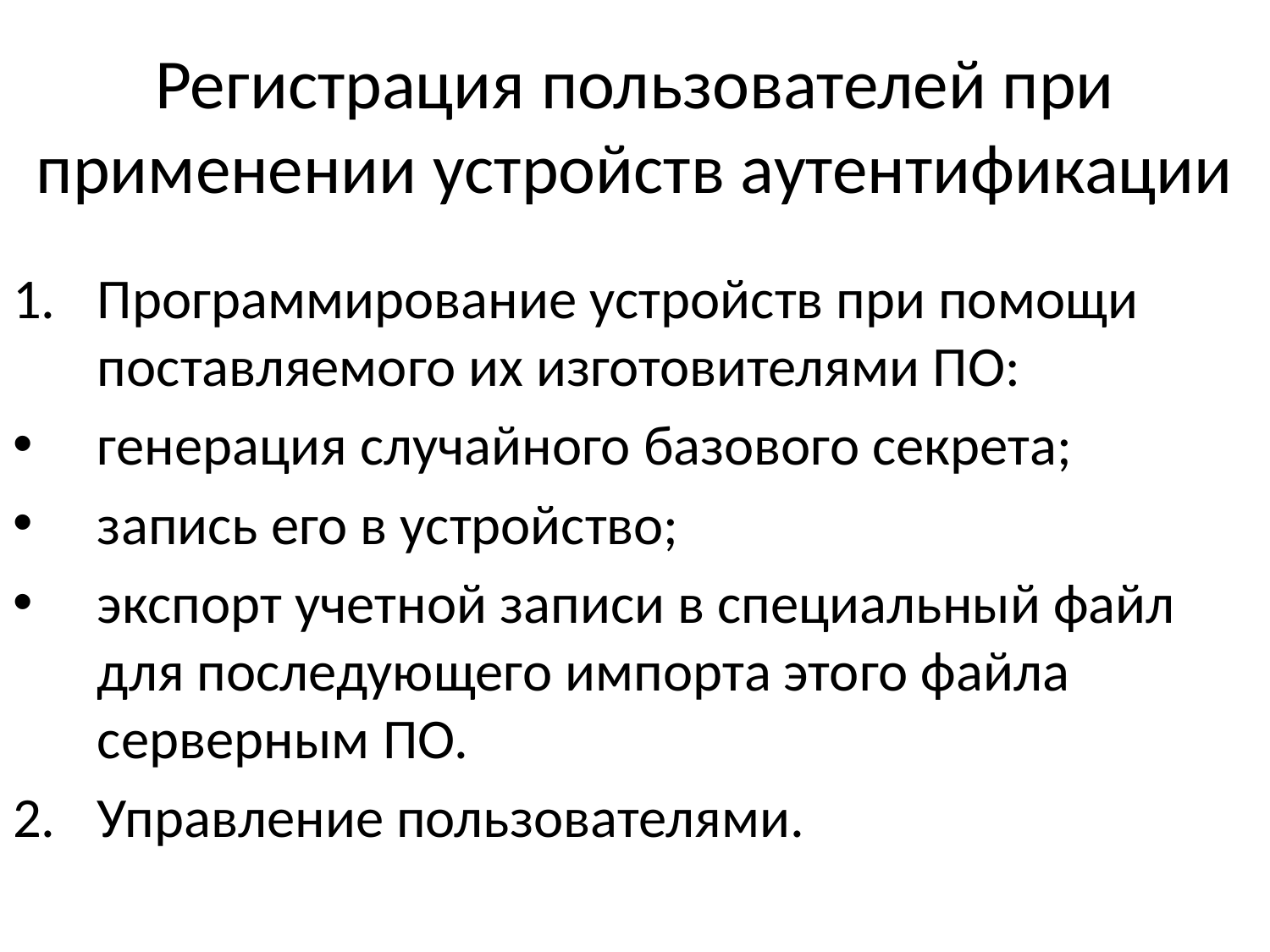

# Регистрация пользователей при применении устройств аутентификации
Программирование устройств при помощи поставляемого их изготовителями ПО:
генерация случайного базового секрета;
запись его в устройство;
экспорт учетной записи в специальный файл для последующего импорта этого файла серверным ПО.
Управление пользователями.